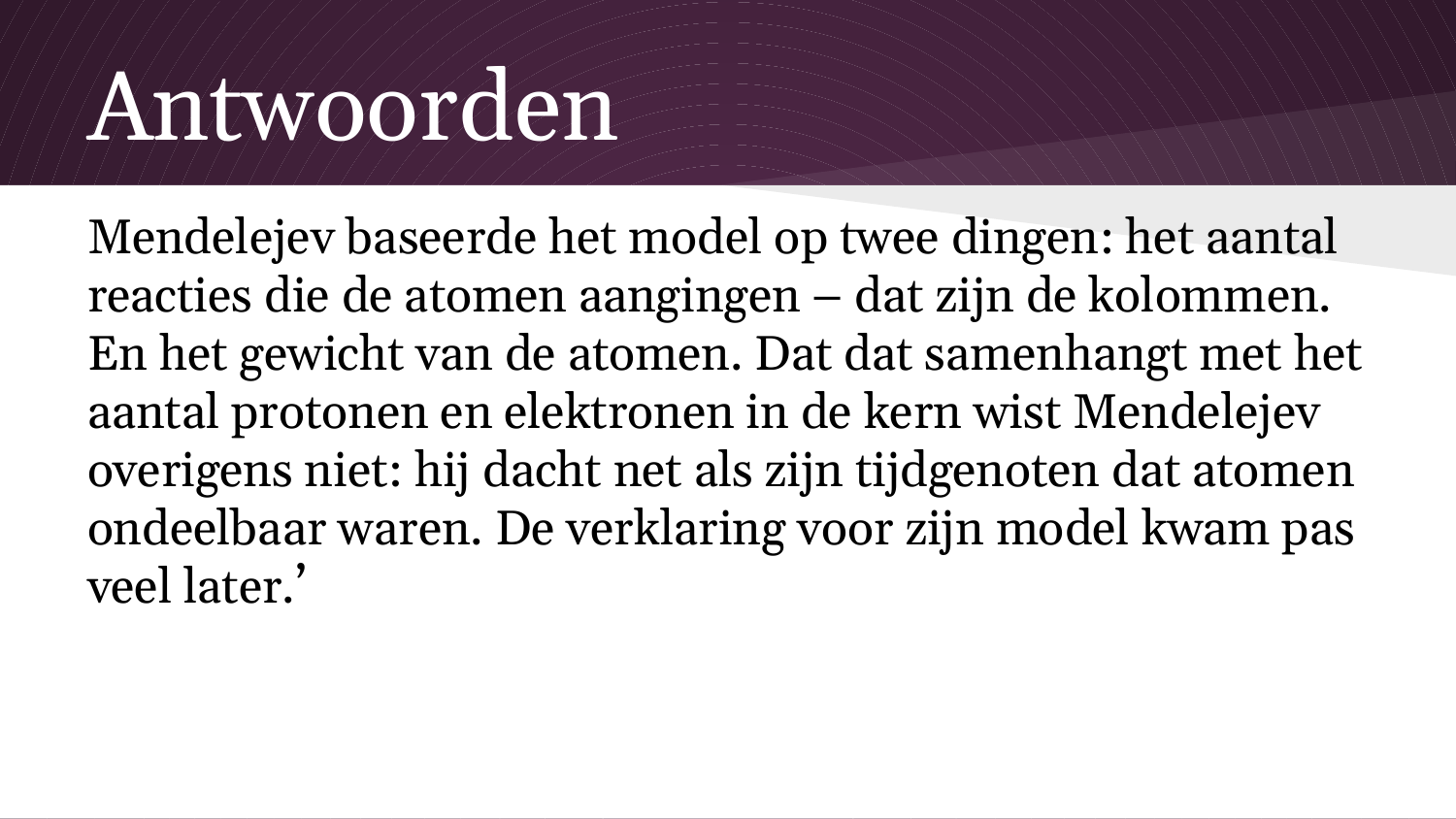

# Antwoorden
Mendelejev baseerde het model op twee dingen: het aantal reacties die de atomen aangingen – dat zijn de kolommen. En het gewicht van de atomen. Dat dat samenhangt met het aantal protonen en elektronen in de kern wist Mendelejev overigens niet: hij dacht net als zijn tijdgenoten dat atomen ondeelbaar waren. De verklaring voor zijn model kwam pas veel later.’